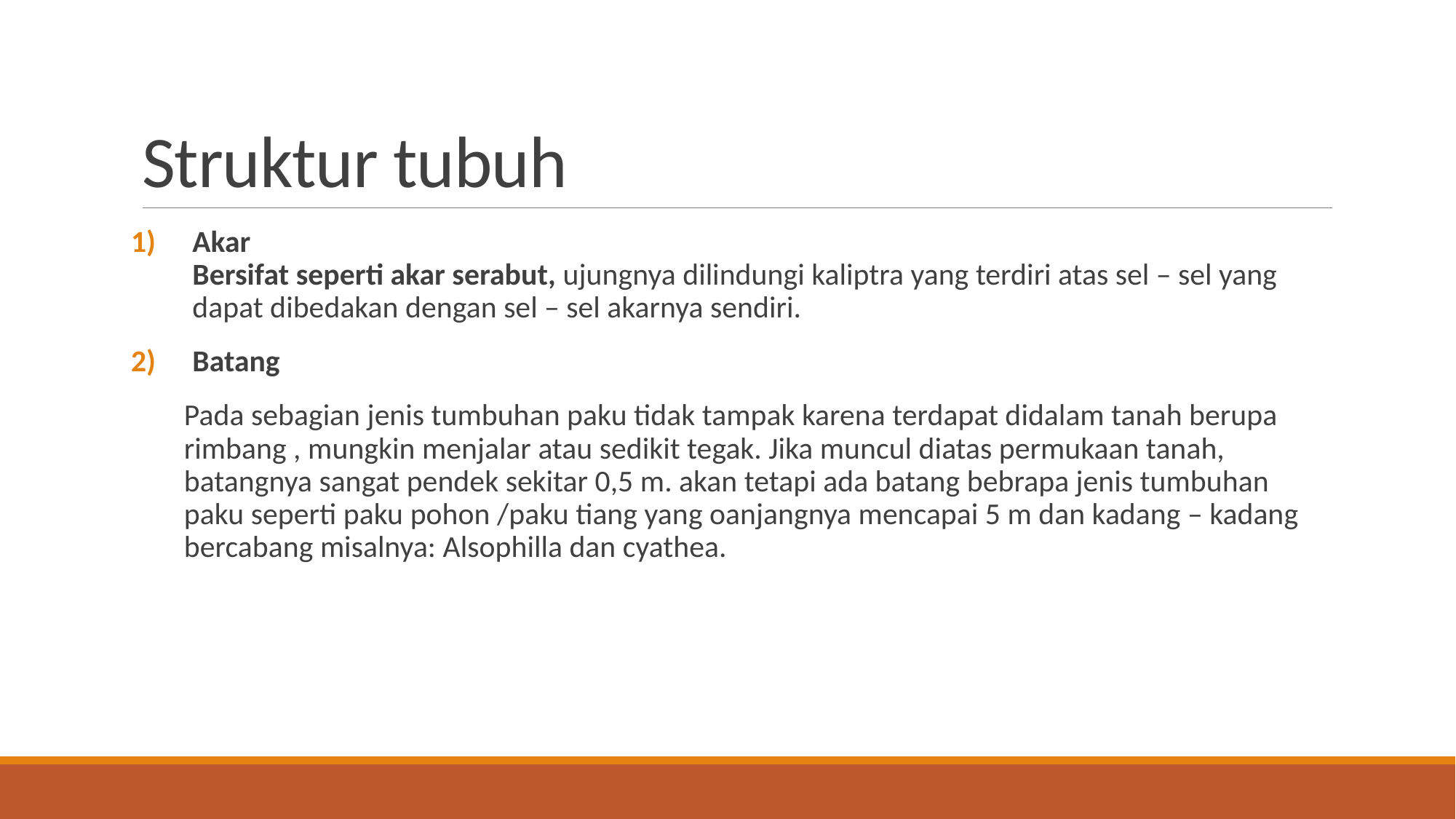

# Struktur tubuh
Akar
Bersifat seperti akar serabut, ujungnya dilindungi kaliptra yang terdiri atas sel – sel yang dapat dibedakan dengan sel – sel akarnya sendiri.
Batang
Pada sebagian jenis tumbuhan paku tidak tampak karena terdapat didalam tanah berupa rimbang , mungkin menjalar atau sedikit tegak. Jika muncul diatas permukaan tanah, batangnya sangat pendek sekitar 0,5 m. akan tetapi ada batang bebrapa jenis tumbuhan paku seperti paku pohon /paku tiang yang oanjangnya mencapai 5 m dan kadang – kadang bercabang misalnya: Alsophilla dan cyathea.